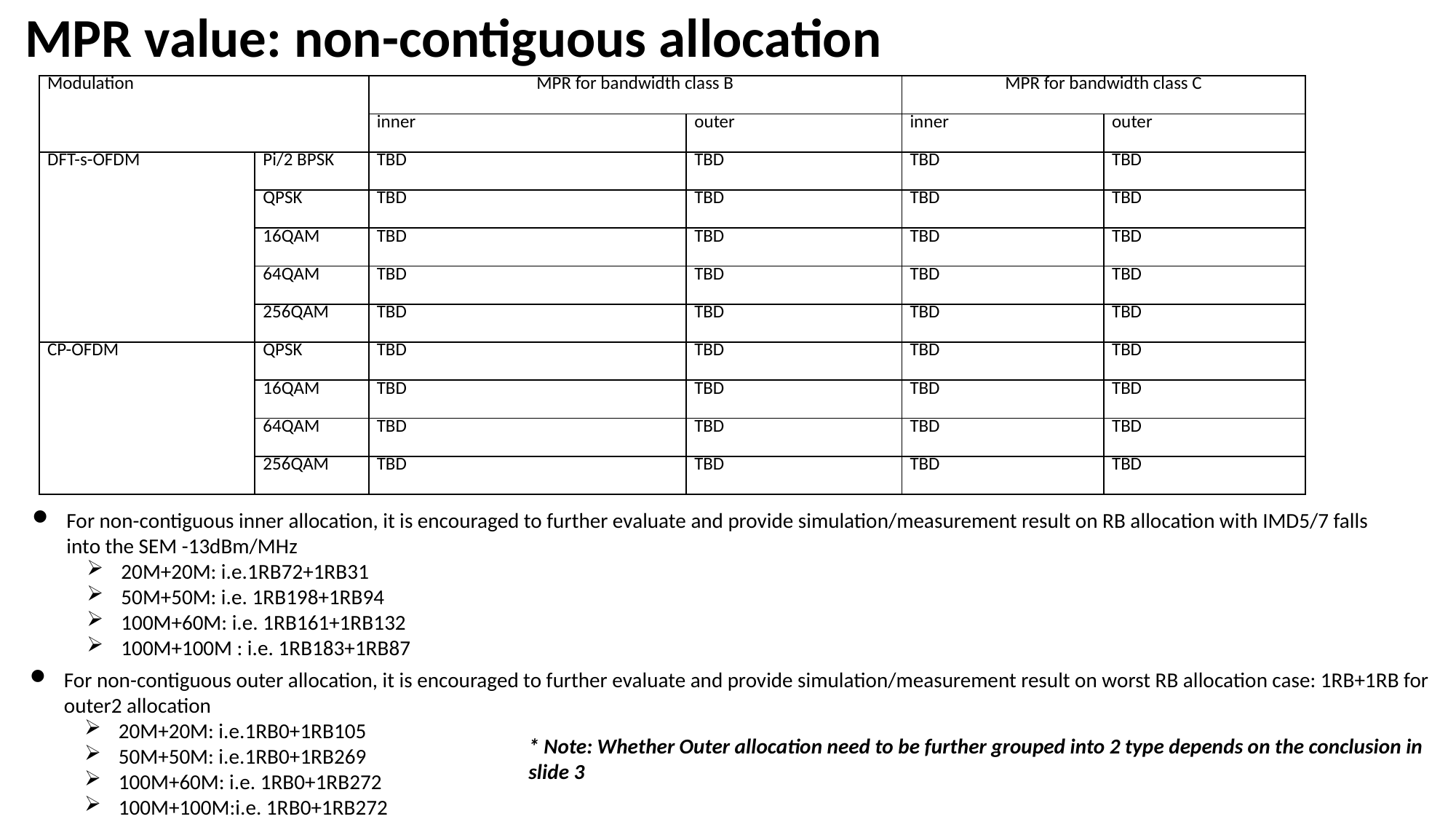

MPR value: non-contiguous allocation
| Modulation |  | MPR for bandwidth class B |  | MPR for bandwidth class C |  |
| --- | --- | --- | --- | --- | --- |
|  |  | inner | outer | inner | outer |
| DFT-s-OFDM | Pi/2 BPSK | TBD | TBD | TBD | TBD |
|  | QPSK | TBD | TBD | TBD | TBD |
|  | 16QAM | TBD | TBD | TBD | TBD |
|  | 64QAM | TBD | TBD | TBD | TBD |
|  | 256QAM | TBD | TBD | TBD | TBD |
| CP-OFDM | QPSK | TBD | TBD | TBD | TBD |
|  | 16QAM | TBD | TBD | TBD | TBD |
|  | 64QAM | TBD | TBD | TBD | TBD |
|  | 256QAM | TBD | TBD | TBD | TBD |
For non-contiguous inner allocation, it is encouraged to further evaluate and provide simulation/measurement result on RB allocation with IMD5/7 falls into the SEM -13dBm/MHz
20M+20M: i.e.1RB72+1RB31
50M+50M: i.e. 1RB198+1RB94
100M+60M: i.e. 1RB161+1RB132
100M+100M : i.e. 1RB183+1RB87
For non-contiguous outer allocation, it is encouraged to further evaluate and provide simulation/measurement result on worst RB allocation case: 1RB+1RB for outer2 allocation
20M+20M: i.e.1RB0+1RB105
50M+50M: i.e.1RB0+1RB269
100M+60M: i.e. 1RB0+1RB272
100M+100M:i.e. 1RB0+1RB272
* Note: Whether Outer allocation need to be further grouped into 2 type depends on the conclusion in slide 3